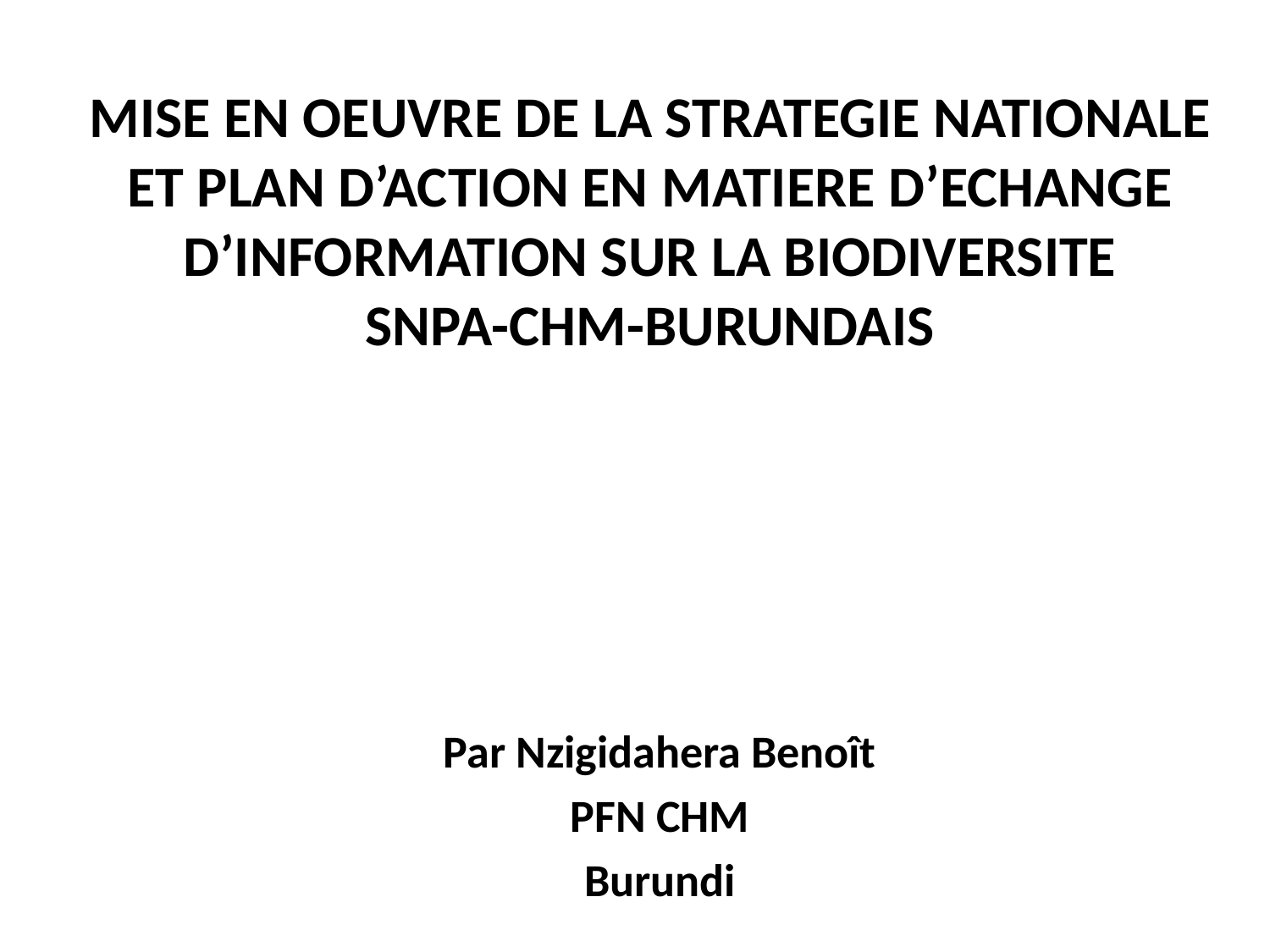

# Mise en oeuvre de la Strategie nationale et plan d’action en matiere d’echange d’information sur la biodiversite SNPA-CHM-Burundais
Par Nzigidahera Benoît
PFN CHM
Burundi